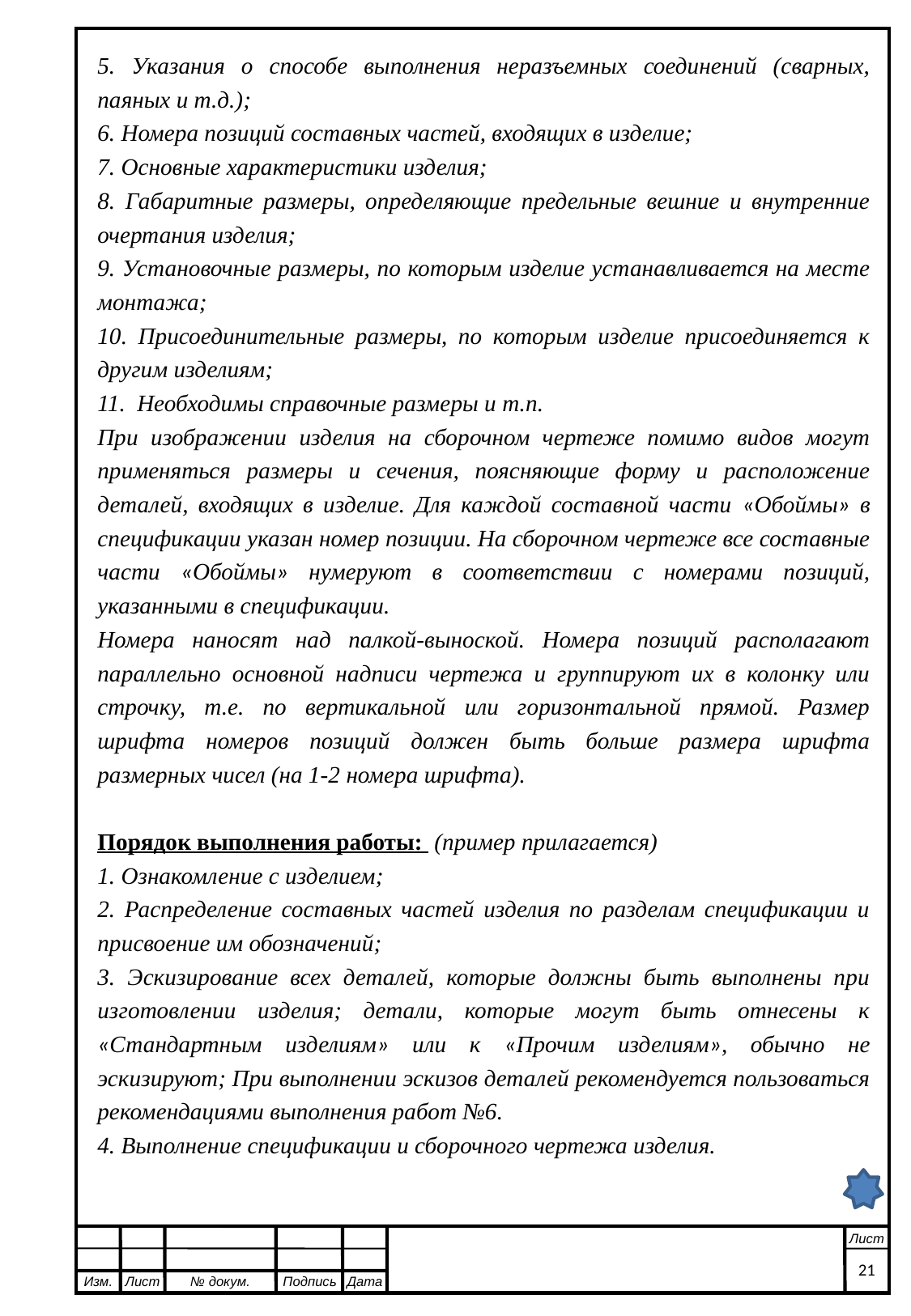

Лист

21

Изм.
Лист
№ докум.
Подпись
Дата
5. Указания о способе выполнения неразъемных соединений (сварных, паяных и т.д.);
6. Номера позиций составных частей, входящих в изделие;
7. Основные характеристики изделия;
8. Габаритные размеры, определяющие предельные вешние и внутренние очертания изделия;
9. Установочные размеры, по которым изделие устанавливается на месте монтажа;
10. Присоединительные размеры, по которым изделие присоединяется к другим изделиям;
11.  Необходимы справочные размеры и т.п.
При изображении изделия на сборочном чертеже помимо видов могут применяться размеры и сечения, поясняющие форму и расположение деталей, входящих в изделие. Для каждой составной части «Обоймы» в спецификации указан номер позиции. На сборочном чертеже все составные части «Обоймы» нумеруют в соответствии с номерами позиций, указанными в спецификации.
Номера наносят над палкой-выноской. Номера позиций располагают параллельно основной надписи чертежа и группируют их в колонку или строчку, т.е. по вертикальной или горизонтальной прямой. Размер шрифта номеров позиций должен быть больше размера шрифта размерных чисел (на 1-2 номера шрифта).

Порядок выполнения работы:  (пример прилагается)
1. Ознакомление с изделием;
2. Распределение составных частей изделия по разделам спецификации и присвоение им обозначений;
3. Эскизирование всех деталей, которые должны быть выполнены при изготовлении изделия; детали, которые могут быть отнесены к «Стандартным изделиям» или к «Прочим изделиям», обычно не эскизируют; При выполнении эскизов деталей рекомендуется пользоваться рекомендациями выполнения работ №6.
4. Выполнение спецификации и сборочного чертежа изделия.